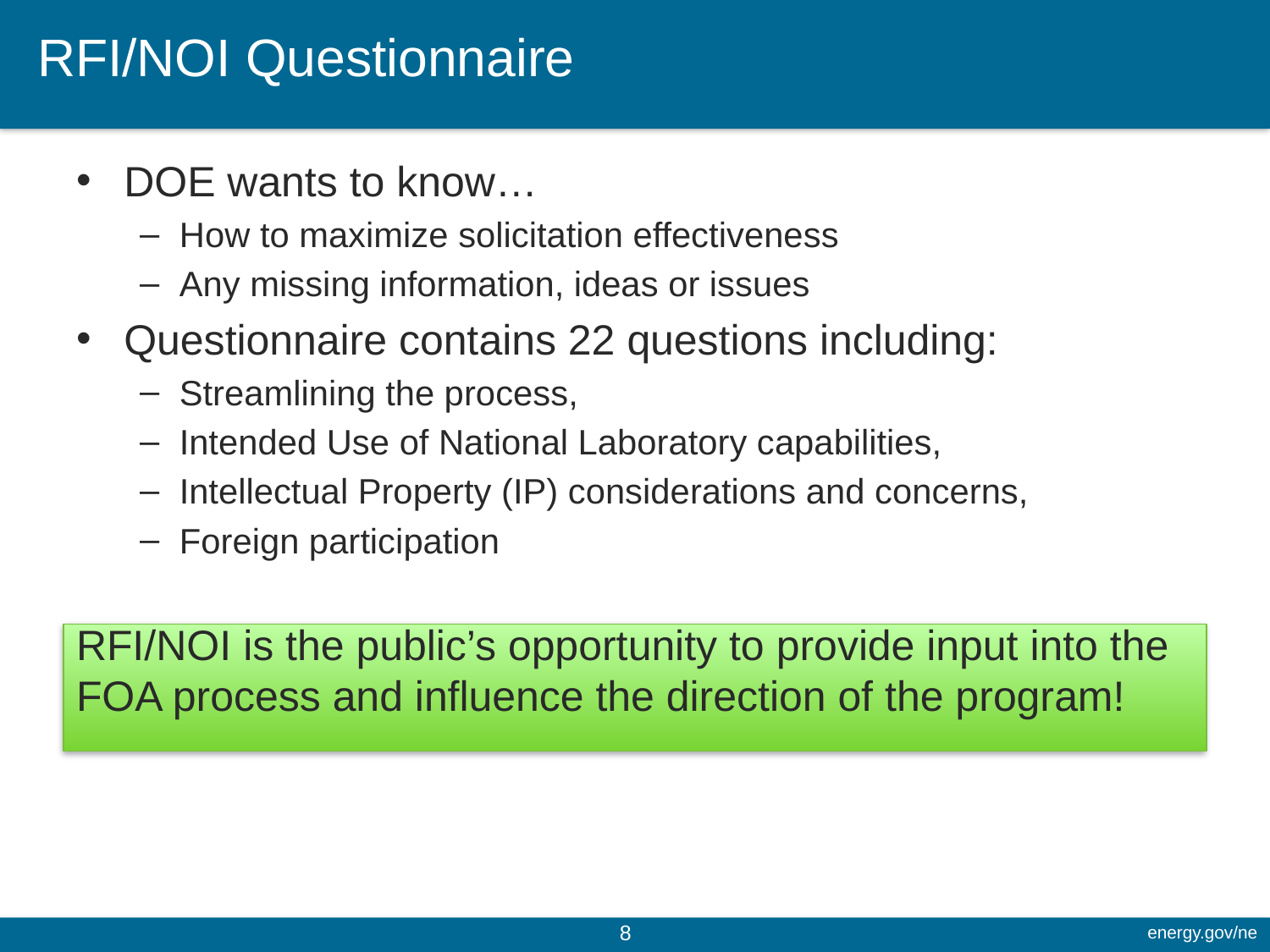

# RFI/NOI Questionnaire
DOE wants to know…
How to maximize solicitation effectiveness
Any missing information, ideas or issues
Questionnaire contains 22 questions including:
Streamlining the process,
Intended Use of National Laboratory capabilities,
Intellectual Property (IP) considerations and concerns,
Foreign participation

RFI/NOI is the public’s opportunity to provide input into the FOA process and influence the direction of the program!